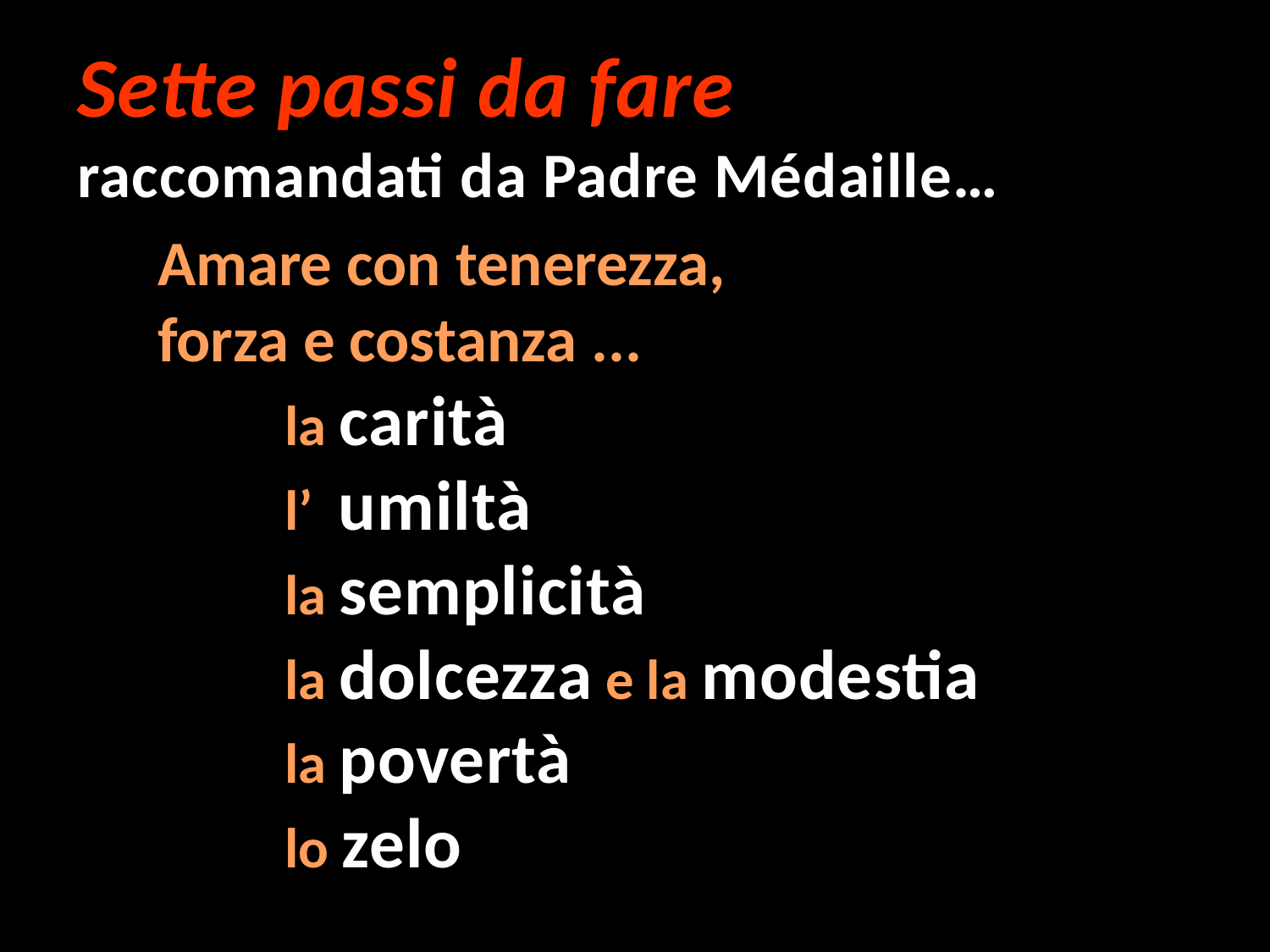

Sette passi da fare
raccomandati da Padre Médaille…
Amare con tenerezza,
forza e costanza ...
	la carità
	l’  umiltà
	la semplicità
	la dolcezza e la modestia
	la povertà
	lo zelo